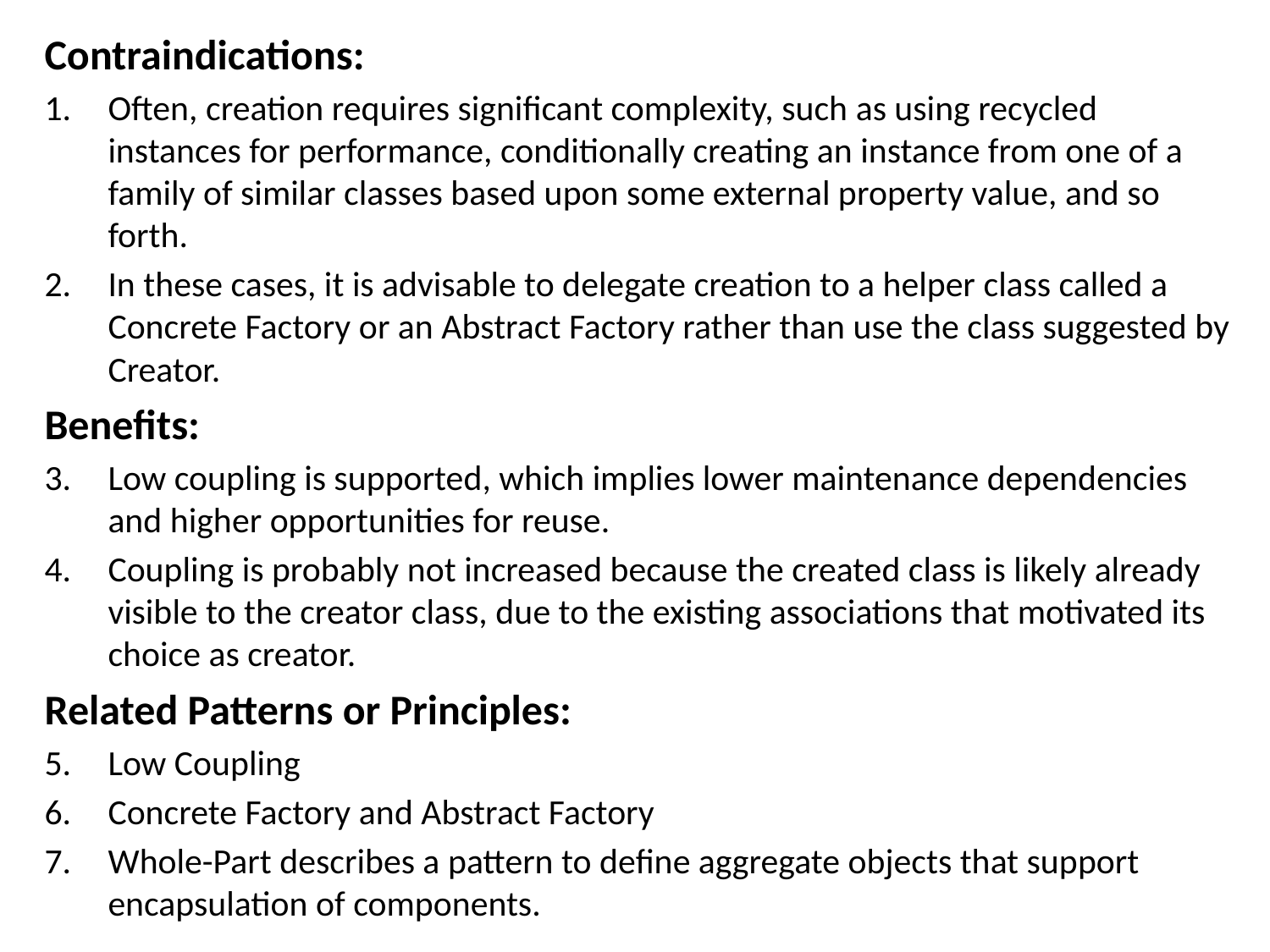

Contraindications:
Often, creation requires significant complexity, such as using recycled instances for performance, conditionally creating an instance from one of a family of similar classes based upon some external property value, and so forth.
In these cases, it is advisable to delegate creation to a helper class called a Concrete Factory or an Abstract Factory rather than use the class suggested by Creator.
Benefits:
Low coupling is supported, which implies lower maintenance dependencies and higher opportunities for reuse.
Coupling is probably not increased because the created class is likely already visible to the creator class, due to the existing associations that motivated its choice as creator.
Related Patterns or Principles:
Low Coupling
Concrete Factory and Abstract Factory
Whole-Part describes a pattern to define aggregate objects that support encapsulation of components.